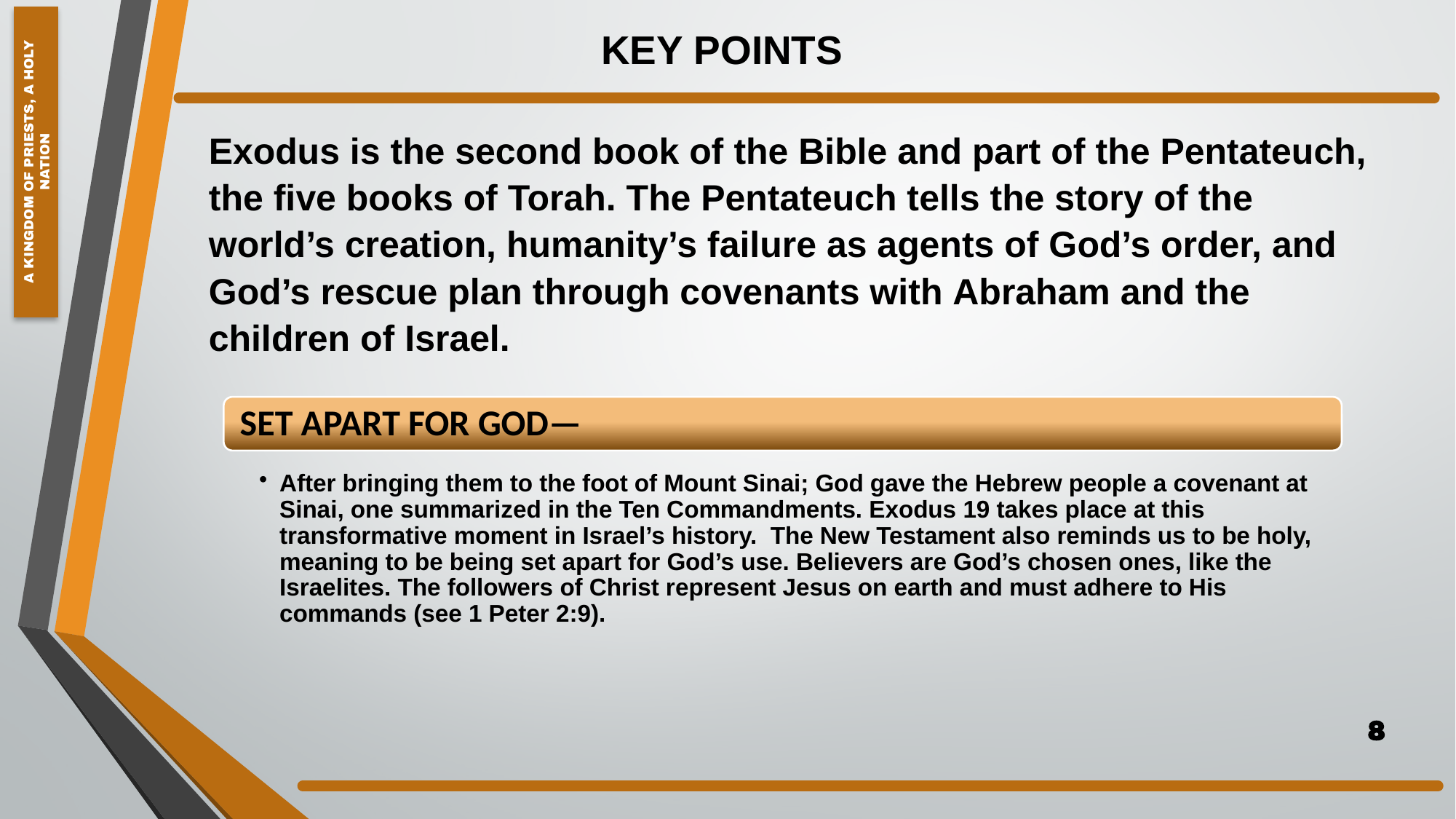

A Kingdom of Priests, A Holy Nation
# Key Points
Exodus is the second book of the Bible and part of the Pentateuch, the five books of Torah. The Pentateuch tells the story of the world’s creation, humanity’s failure as agents of God’s order, and God’s rescue plan through covenants with Abraham and the children of Israel.
Set apart for God—
After bringing them to the foot of Mount Sinai; God gave the Hebrew people a covenant at Sinai, one summarized in the Ten Commandments. Exodus 19 takes place at this transformative moment in Israel’s history.  The New Testament also reminds us to be holy, meaning to be being set apart for God’s use. Believers are God’s chosen ones, like the Israelites. The followers of Christ represent Jesus on earth and must adhere to His commands (see 1 Peter 2:9).
8